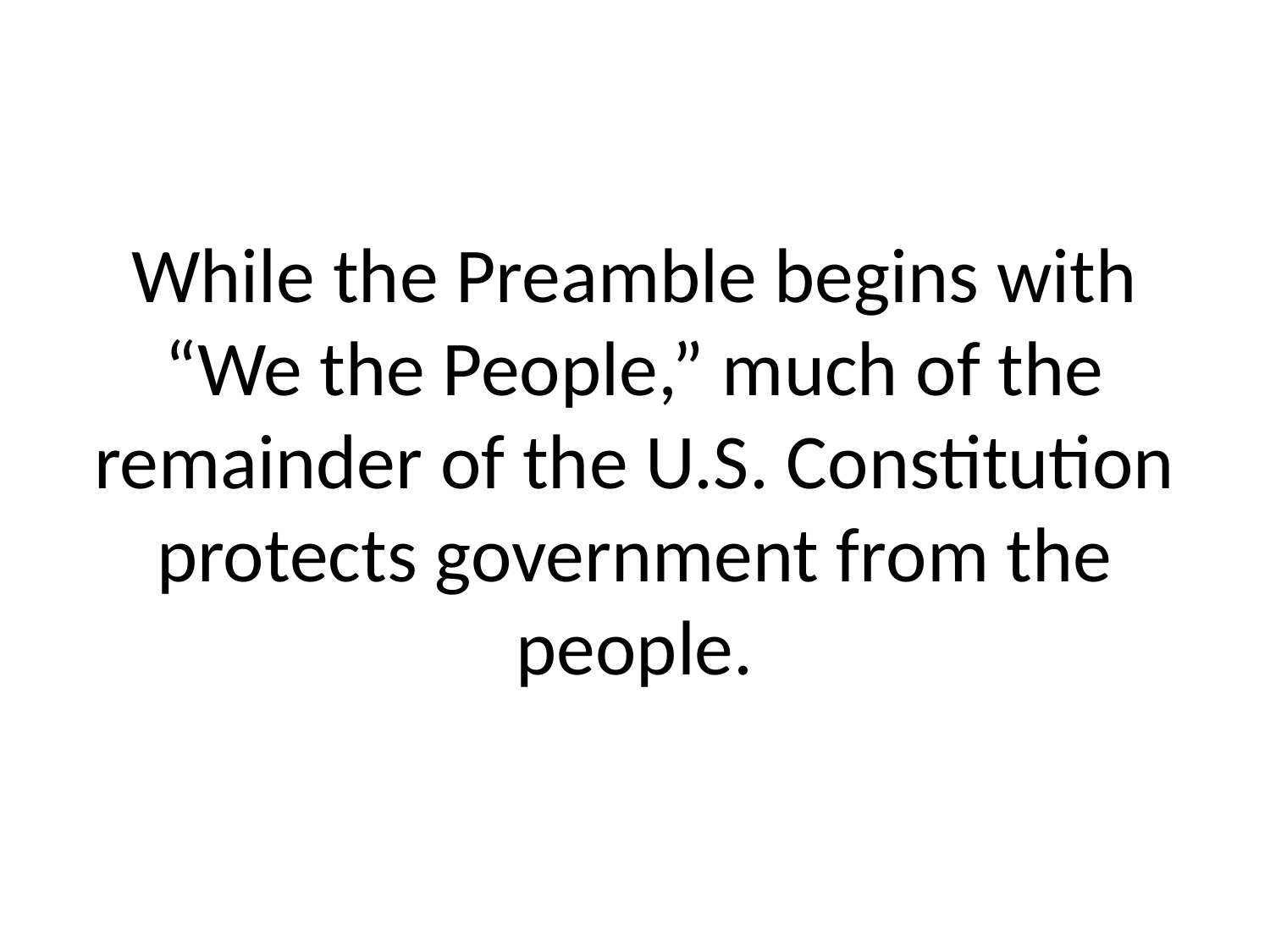

# While the Preamble begins with “We the People,” much of the remainder of the U.S. Constitution protects government from the people.